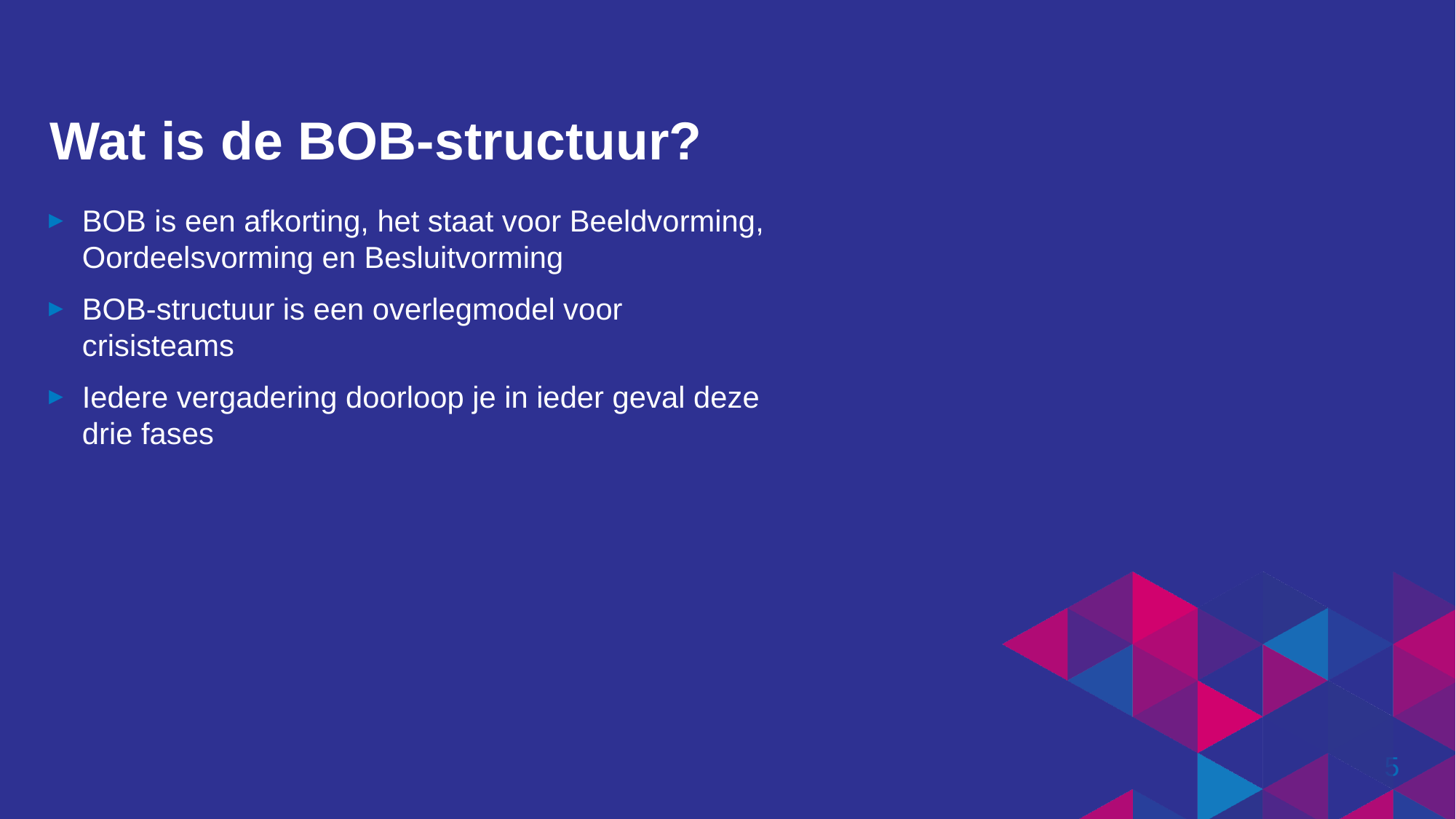

Wat is de BOB-structuur?
BOB is een afkorting, het staat voor Beeldvorming, Oordeelsvorming en Besluitvorming
BOB-structuur is een overlegmodel voor crisisteams
Iedere vergadering doorloop je in ieder geval deze drie fases